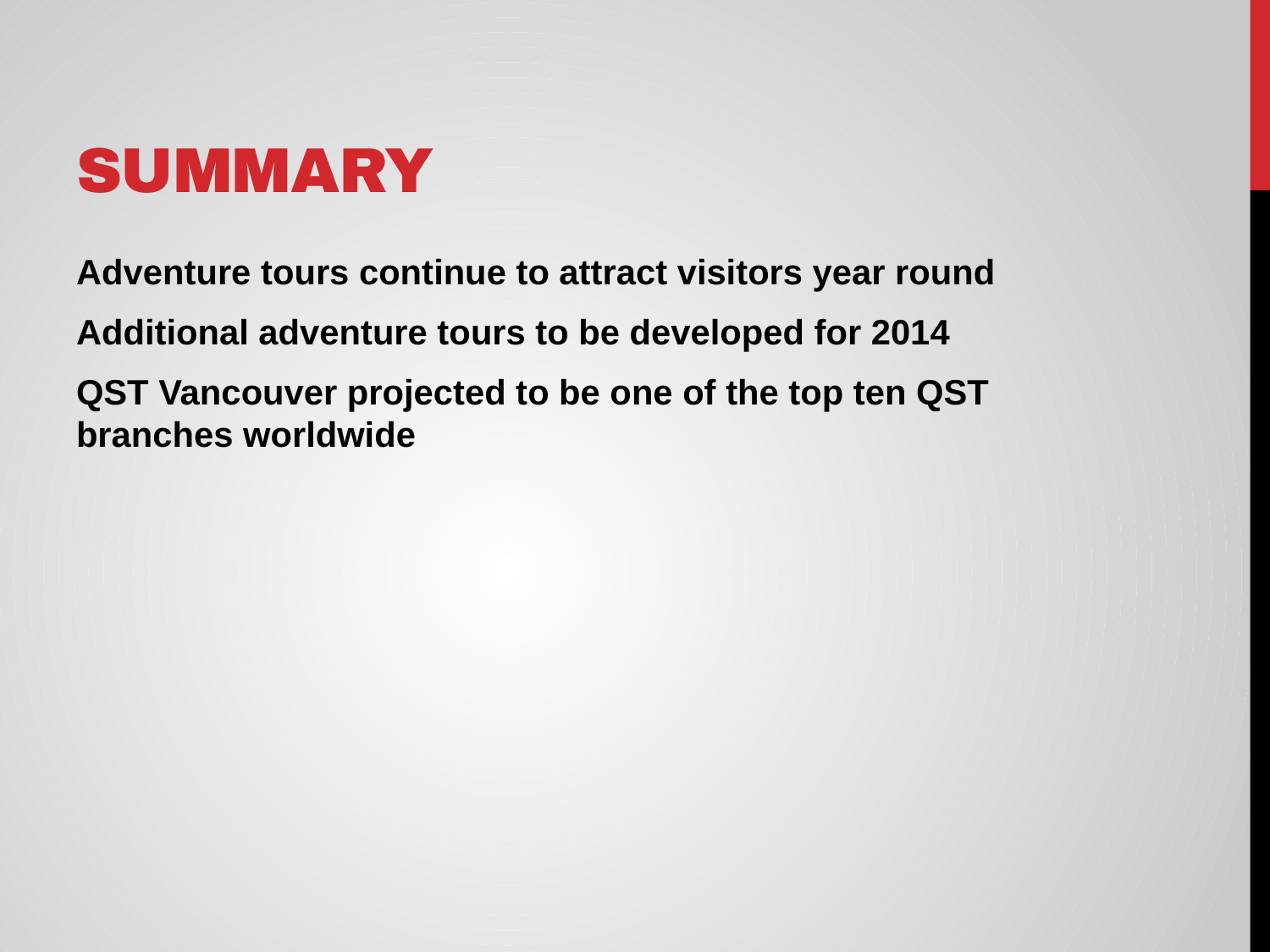

# Summary
Adventure tours continue to attract visitors year round
Additional adventure tours to be developed for 2014
QST Vancouver projected to be one of the top ten QST branches worldwide